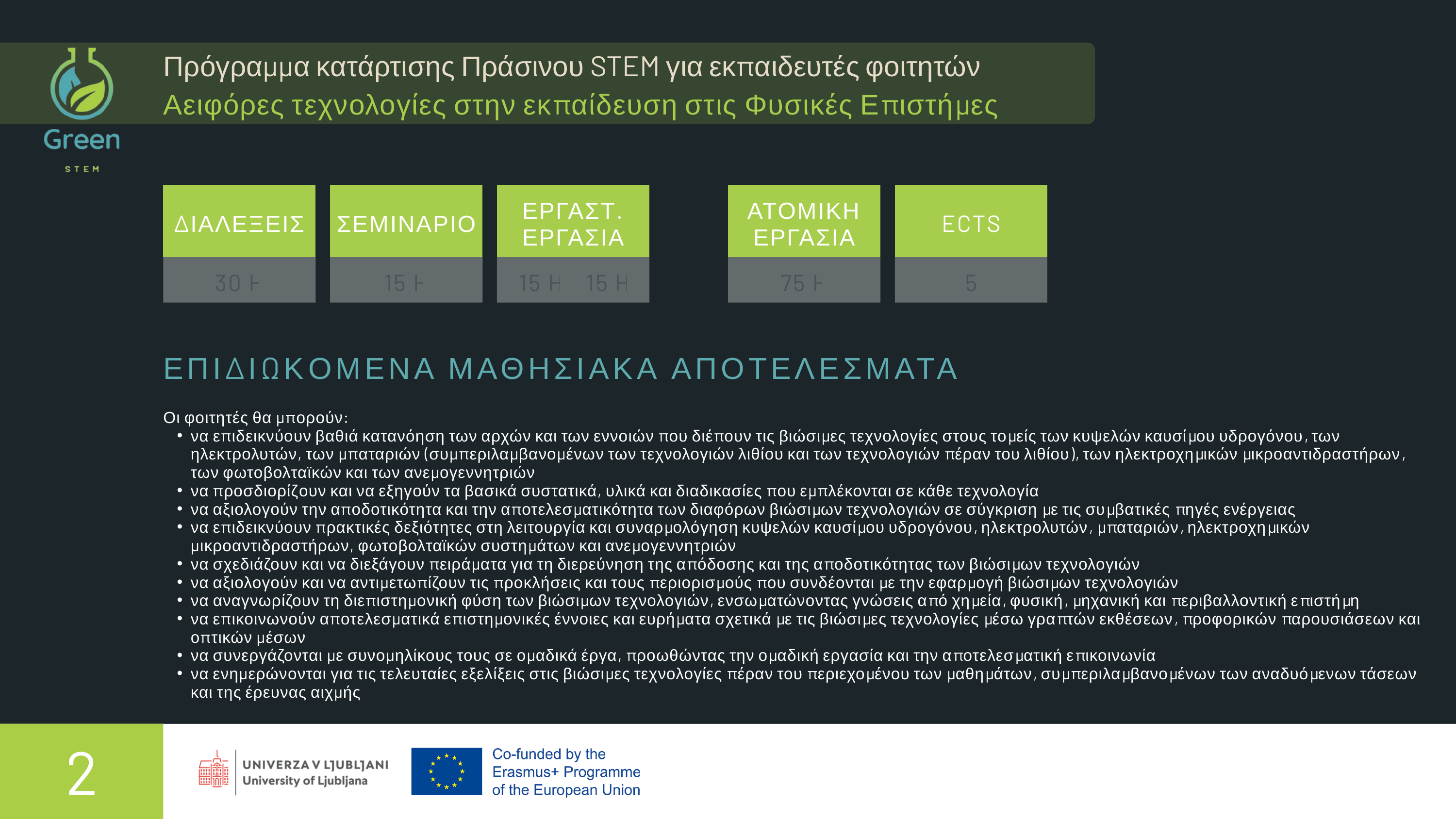

Πρόγραμμα κατάρτισης Πράσινου STEM για εκπαιδευτές φοιτητών
Αειφόρες τεχνολογίες στην εκπαίδευση στις Φυσικές Επιστήμες

ΔΙΑΛΕΞΕΙΣ

ΣΕΜΙΝΑΡΙΟ

ΕΡΓΑΣΤ. ΕΡΓΑΣΙΑ

ΑΤΟΜΙΚΗ ΕΡΓΑΣΙΑ

ECTS

30 H

15 H

15 H

15 H

75 H

5
ΕΠΙΔΙΩΚΟΜΕΝΑ ΜΑΘΗΣΙΑΚΑ ΑΠΟΤΕΛΕΣΜΑΤΑ
Οι φοιτητές θα μπορούν:
να επιδεικνύουν βαθιά κατανόηση των αρχών και των εννοιών που διέπουν τις βιώσιμες τεχνολογίες στους τομείς των κυψελών καυσίμου υδρογόνου, των ηλεκτρολυτών, των μπαταριών (συμπεριλαμβανομένων των τεχνολογιών λιθίου και των τεχνολογιών πέραν του λιθίου), των ηλεκτροχημικών μικροαντιδραστήρων, των φωτοβολταϊκών και των ανεμογεννητριών
να προσδιορίζουν και να εξηγούν τα βασικά συστατικά, υλικά και διαδικασίες που εμπλέκονται σε κάθε τεχνολογία
να αξιολογούν την αποδοτικότητα και την αποτελεσματικότητα των διαφόρων βιώσιμων τεχνολογιών σε σύγκριση με τις συμβατικές πηγές ενέργειας
να επιδεικνύουν πρακτικές δεξιότητες στη λειτουργία και συναρμολόγηση κυψελών καυσίμου υδρογόνου, ηλεκτρολυτών, μπαταριών, ηλεκτροχημικών μικροαντιδραστήρων, φωτοβολταϊκών συστημάτων και ανεμογεννητριών
να σχεδιάζουν και να διεξάγουν πειράματα για τη διερεύνηση της απόδοσης και της αποδοτικότητας των βιώσιμων τεχνολογιών
να αξιολογούν και να αντιμετωπίζουν τις προκλήσεις και τους περιορισμούς που συνδέονται με την εφαρμογή βιώσιμων τεχνολογιών
να αναγνωρίζουν τη διεπιστημονική φύση των βιώσιμων τεχνολογιών, ενσωματώνοντας γνώσεις από χημεία, φυσική, μηχανική και περιβαλλοντική επιστήμη
να επικοινωνούν αποτελεσματικά επιστημονικές έννοιες και ευρήματα σχετικά με τις βιώσιμες τεχνολογίες μέσω γραπτών εκθέσεων, προφορικών παρουσιάσεων και οπτικών μέσων
να συνεργάζονται με συνομηλίκους τους σε ομαδικά έργα, προωθώντας την ομαδική εργασία και την αποτελεσματική επικοινωνία
να ενημερώνονται για τις τελευταίες εξελίξεις στις βιώσιμες τεχνολογίες πέραν του περιεχομένου των μαθημάτων, συμπεριλαμβανομένων των αναδυόμενων τάσεων και της έρευνας αιχμής

2

Παρουσιάζεται από την Rachelle Beaudry